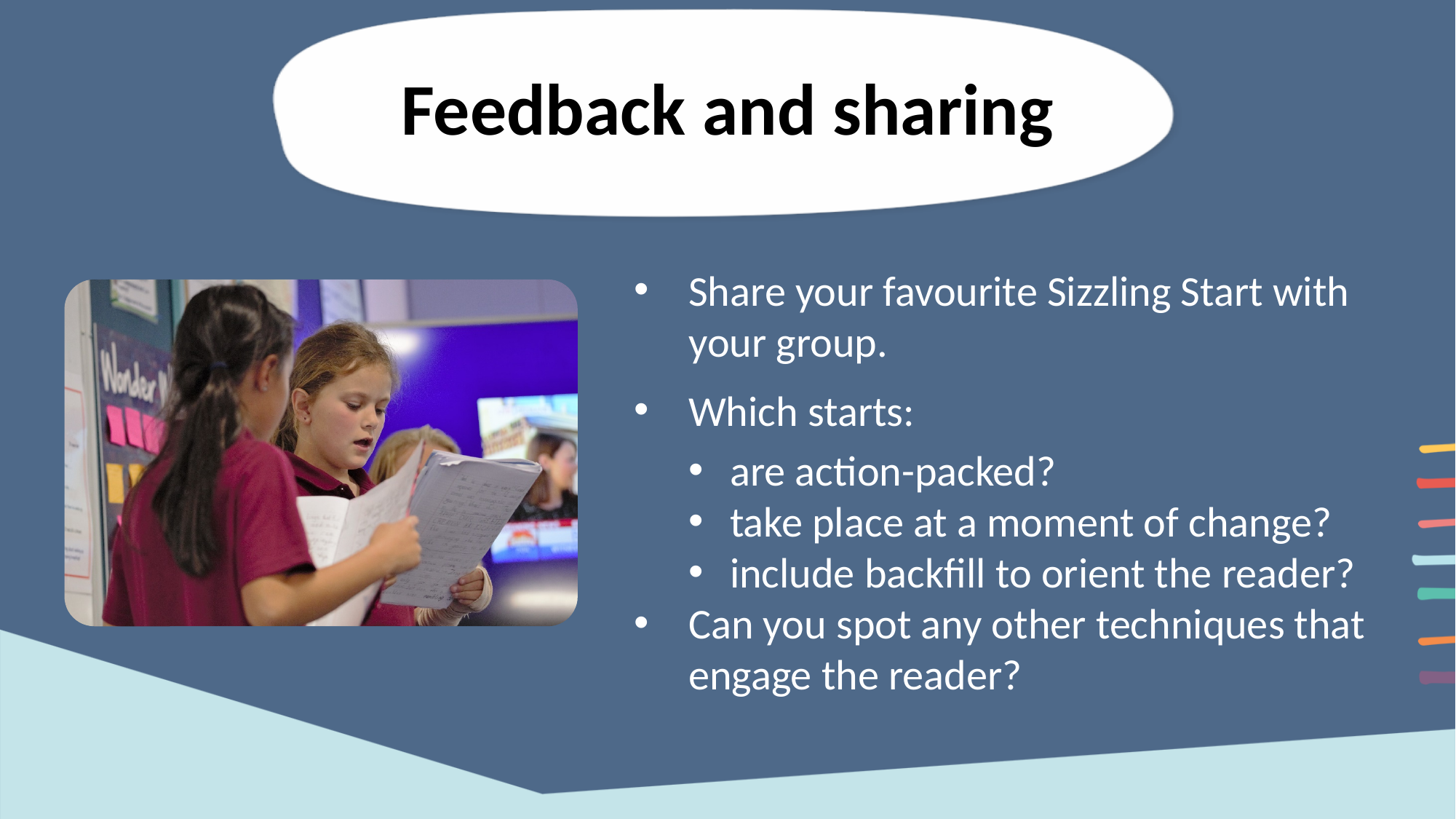

Share your favourite Sizzling Start with your group.
Which starts:
are action-packed?
take place at a moment of change?
include backfill to orient the reader?
Can you spot any other techniques that engage the reader?